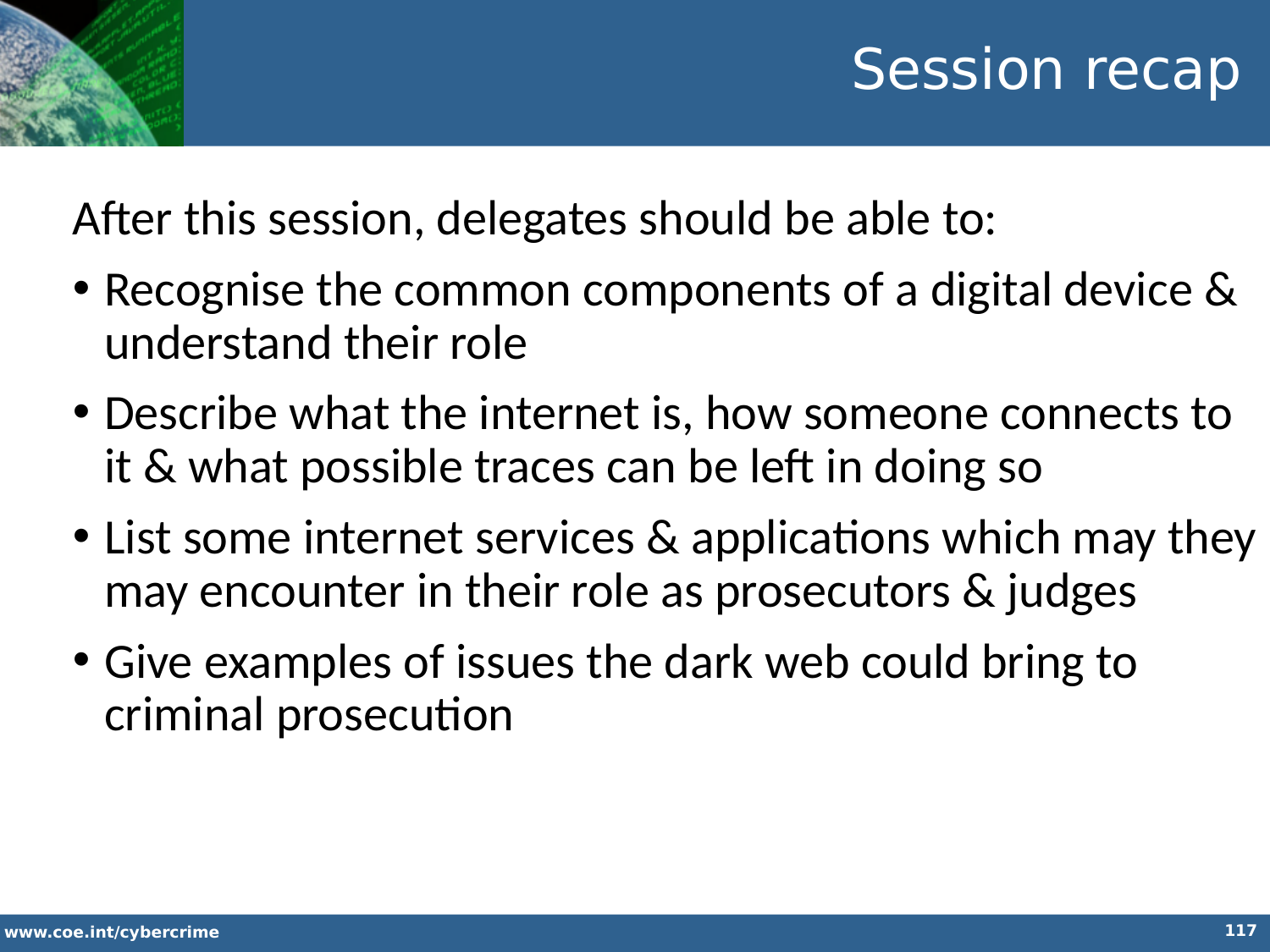

Session recap
After this session, delegates should be able to:
Recognise the common components of a digital device & understand their role
Describe what the internet is, how someone connects to it & what possible traces can be left in doing so
List some internet services & applications which may they may encounter in their role as prosecutors & judges
Give examples of issues the dark web could bring to criminal prosecution